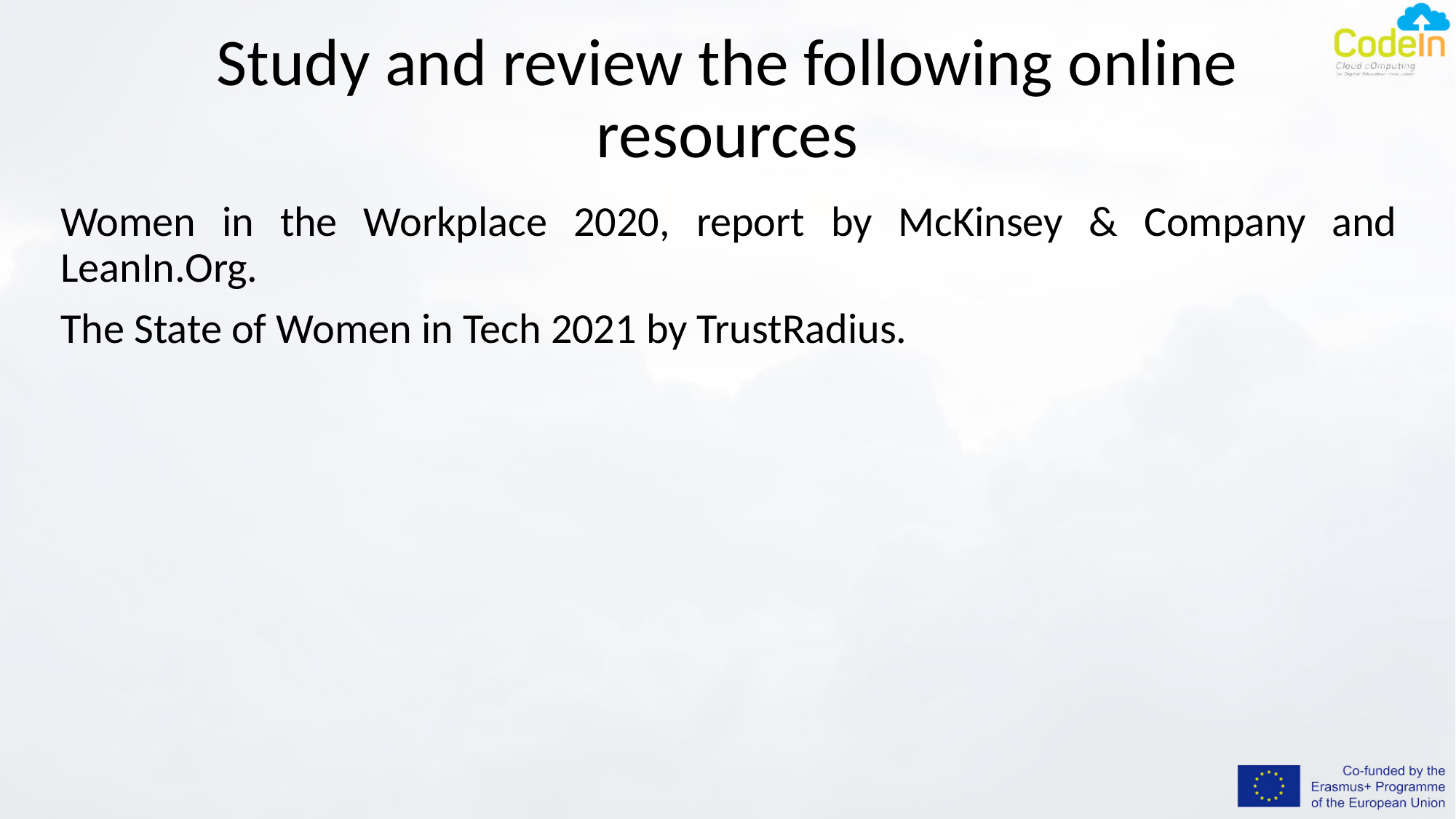

# Study and review the following online resources
Women in the Workplace 2020, report by McKinsey & Company and LeanIn.Org.
The State of Women in Tech 2021 by TrustRadius.